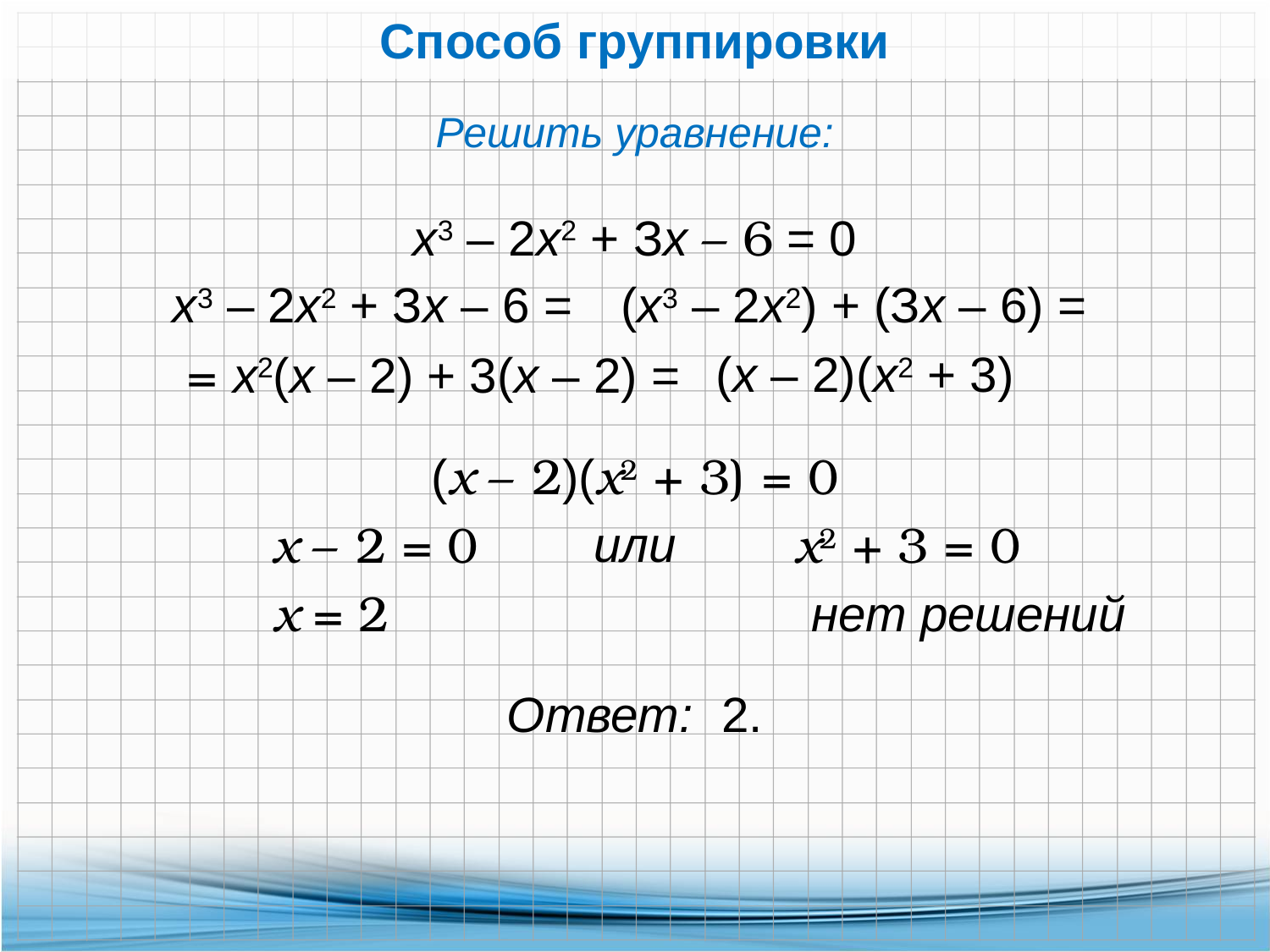

Способ группировки
Решить уравнение:
x3 – 2x2 + Зx – 6 = 0
x3 – 2x2 + Зx – 6 =
(x3 – 2x2) + (Зx – 6) =
(х – 2)(x2 + 3)
= x2(x – 2) + 3(х – 2) =
(x – 2)(x2 + 3) = 0
или
x – 2 = 0
x2 + 3 = 0
x = 2
нет решений
Ответ:  2.